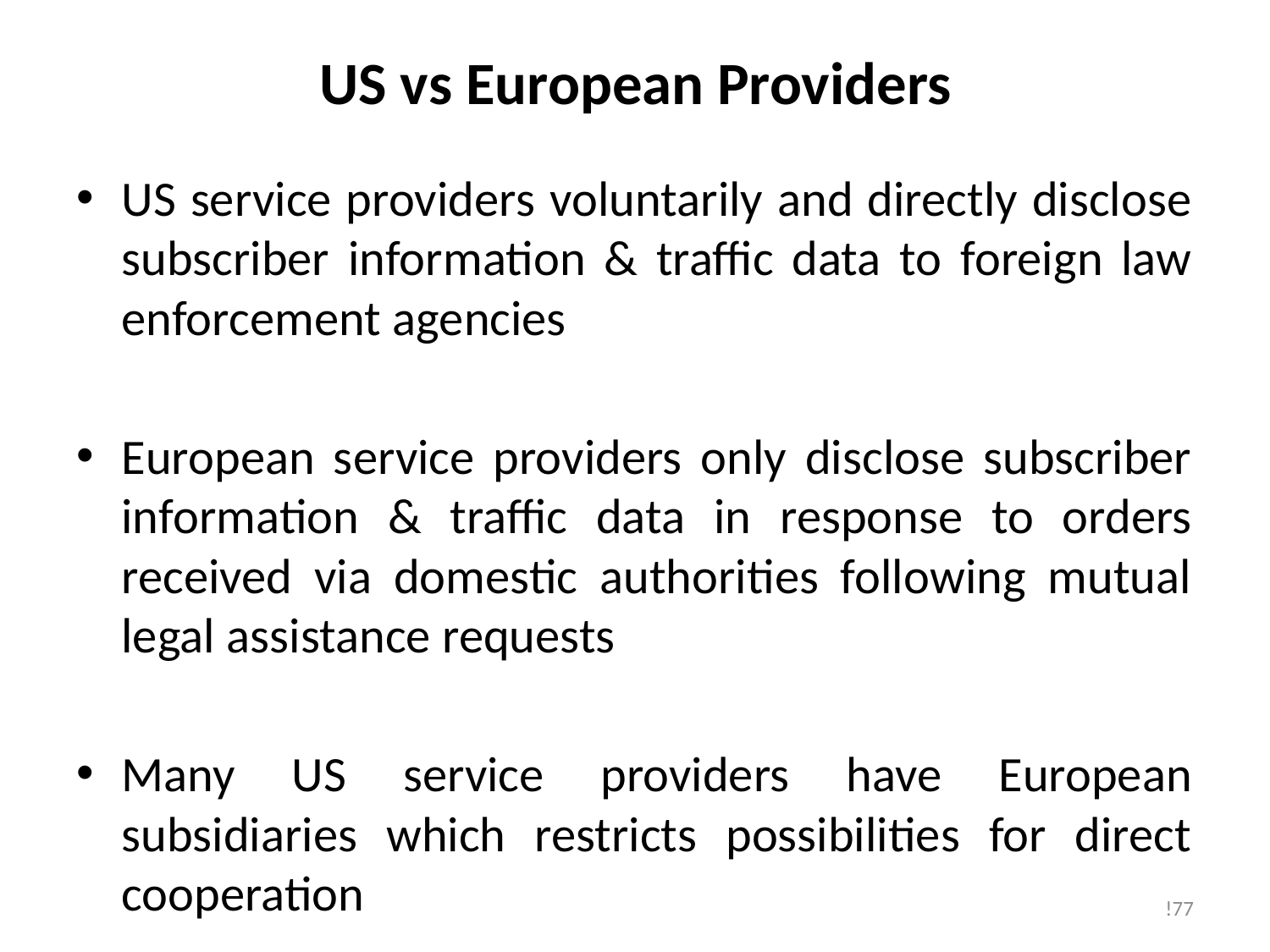

# US vs European Providers
US service providers voluntarily and directly disclose subscriber information & traffic data to foreign law enforcement agencies

European service providers only disclose subscriber information & traffic data in response to orders received via domestic authorities following mutual legal assistance requests

Many US service providers have European subsidiaries which restricts possibilities for direct cooperation
!77